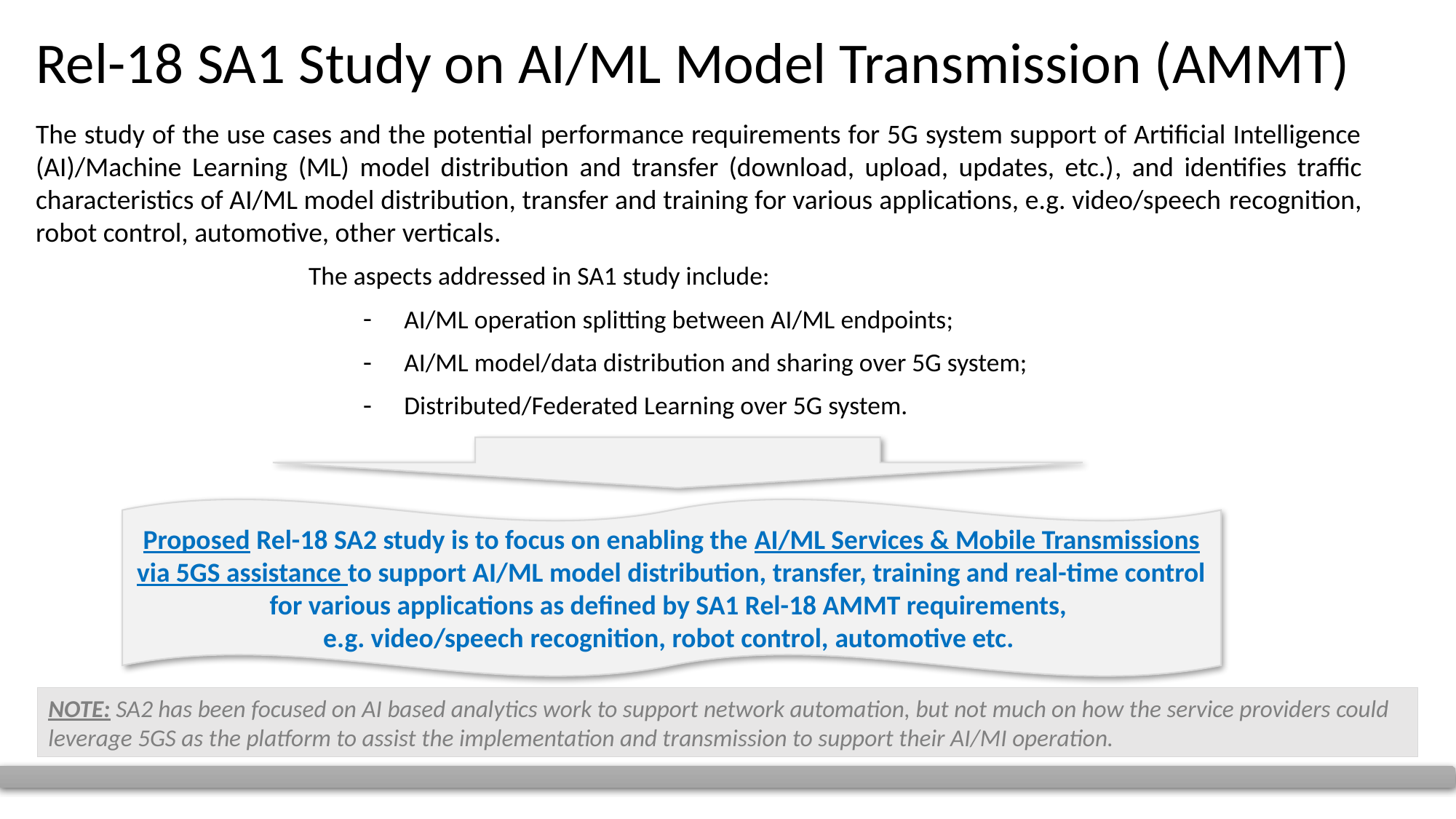

# Rel-18 SA1 Study on AI/ML Model Transmission (AMMT)
The study of the use cases and the potential performance requirements for 5G system support of Artificial Intelligence (AI)/Machine Learning (ML) model distribution and transfer (download, upload, updates, etc.), and identifies traffic characteristics of AI/ML model distribution, transfer and training for various applications, e.g. video/speech recognition, robot control, automotive, other verticals.
The aspects addressed in SA1 study include:
AI/ML operation splitting between AI/ML endpoints;
AI/ML model/data distribution and sharing over 5G system;
Distributed/Federated Learning over 5G system.

Proposed Rel-18 SA2 study is to focus on enabling the AI/ML Services & Mobile Transmissions via 5GS assistance to support AI/ML model distribution, transfer, training and real-time control for various applications as defined by SA1 Rel-18 AMMT requirements,
e.g. video/speech recognition, robot control, automotive etc.

NOTE: SA2 has been focused on AI based analytics work to support network automation, but not much on how the service providers could leverage 5GS as the platform to assist the implementation and transmission to support their AI/MI operation.